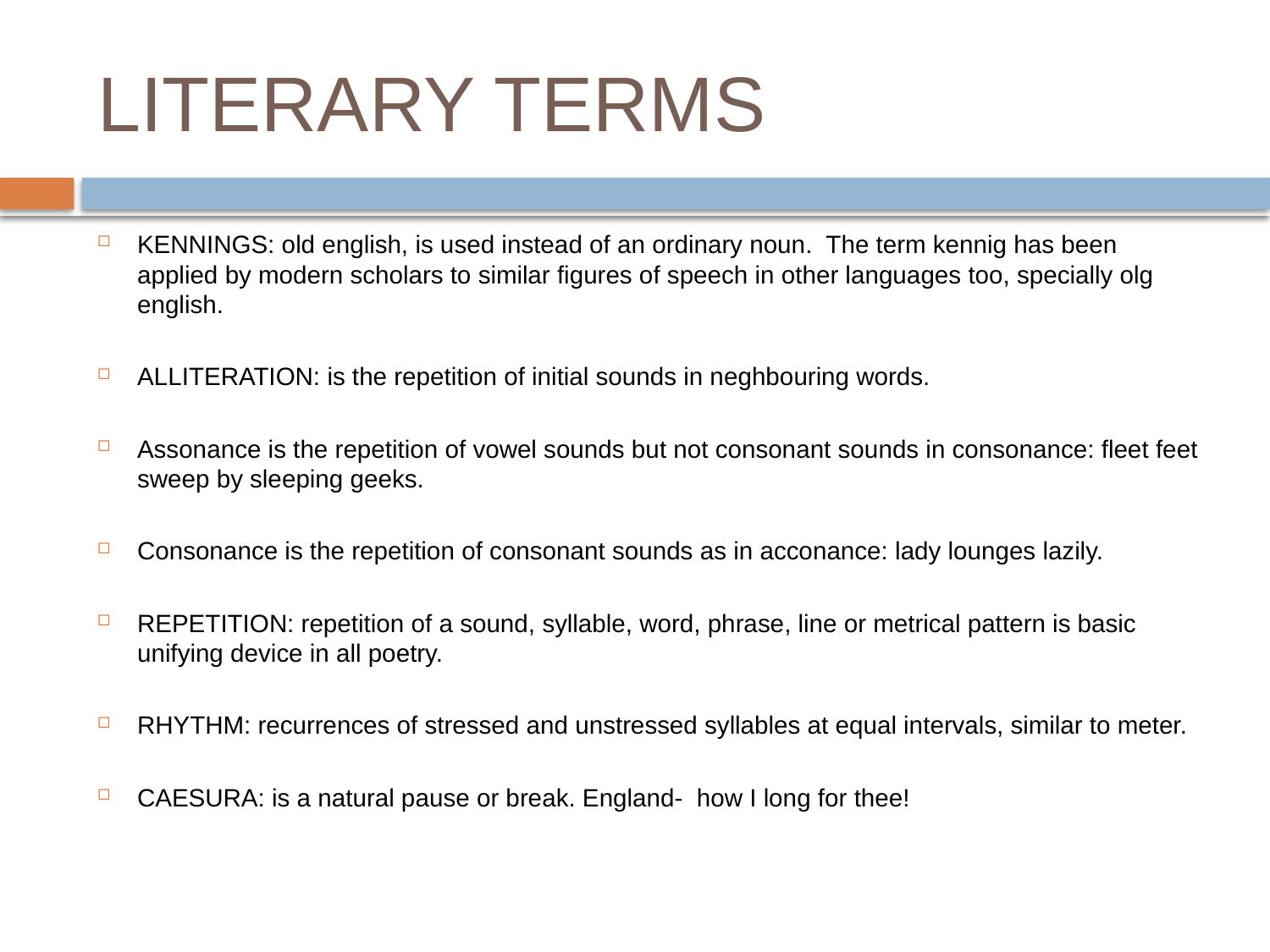

# LITERARY TERMS
KENNINGS: old english, is used instead of an ordinary noun.  The term kennig has been applied by modern scholars to similar figures of speech in other languages too, specially olg english.

ALLITERATION: is the repetition of initial sounds in neghbouring words.

Assonance is the repetition of vowel sounds but not consonant sounds in consonance: fleet feet sweep by sleeping geeks.

Consonance is the repetition of consonant sounds as in acconance: lady lounges lazily.

REPETITION: repetition of a sound, syllable, word, phrase, line or metrical pattern is basic unifying device in all poetry.

RHYTHM: recurrences of stressed and unstressed syllables at equal intervals, similar to meter.

CAESURA: is a natural pause or break. England-  how I long for thee!